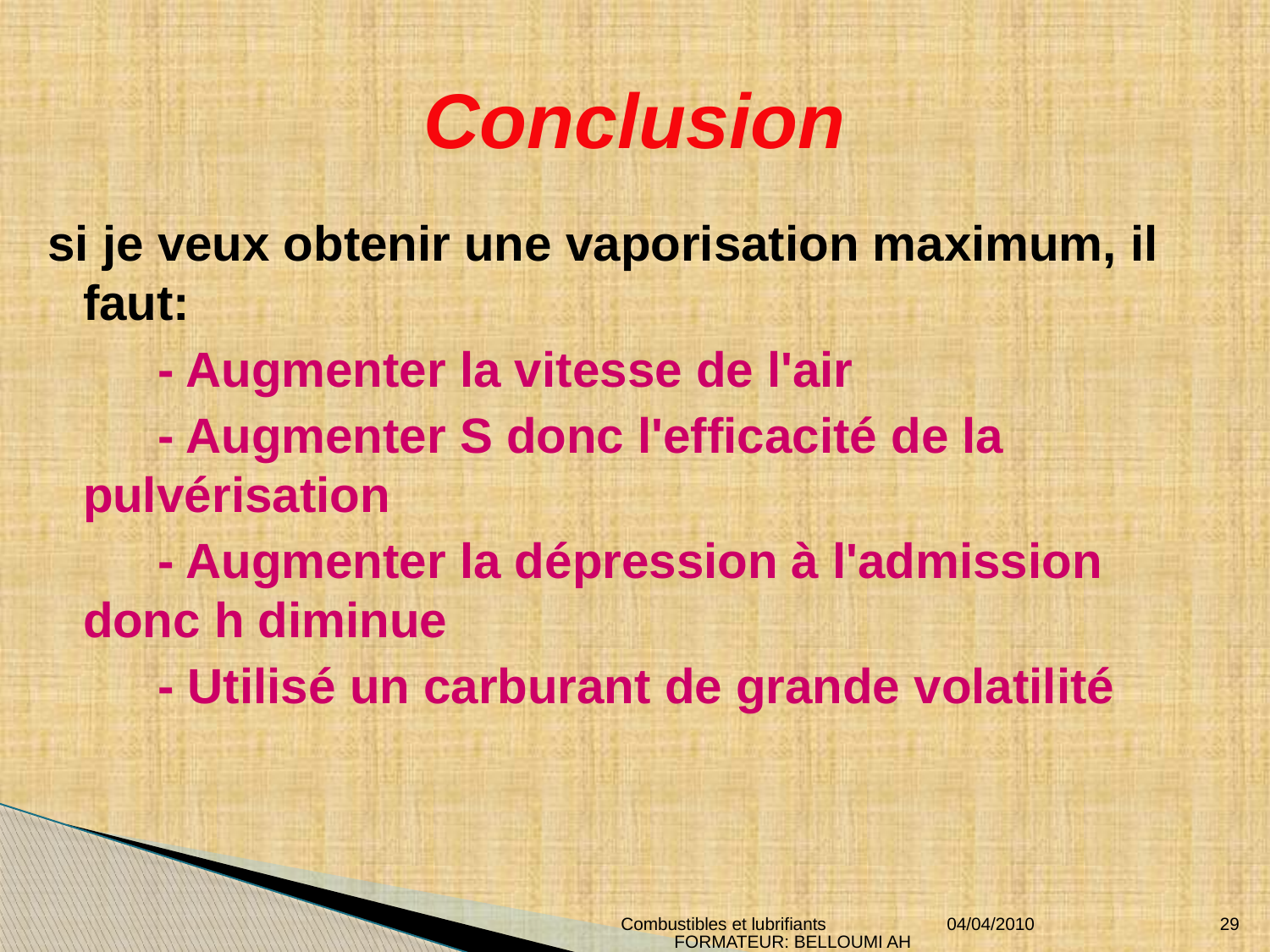

# Conclusion
si je veux obtenir une vaporisation maximum, il faut:
        - Augmenter la vitesse de l'air
        - Augmenter S donc l'efficacité de la      pulvérisation
        - Augmenter la dépression à l'admission donc h diminue
        - Utilisé un carburant de grande volatilité

Combustibles et lubrifiants                              FORMATEUR: BELLOUMI AHMED
04/04/2010
29